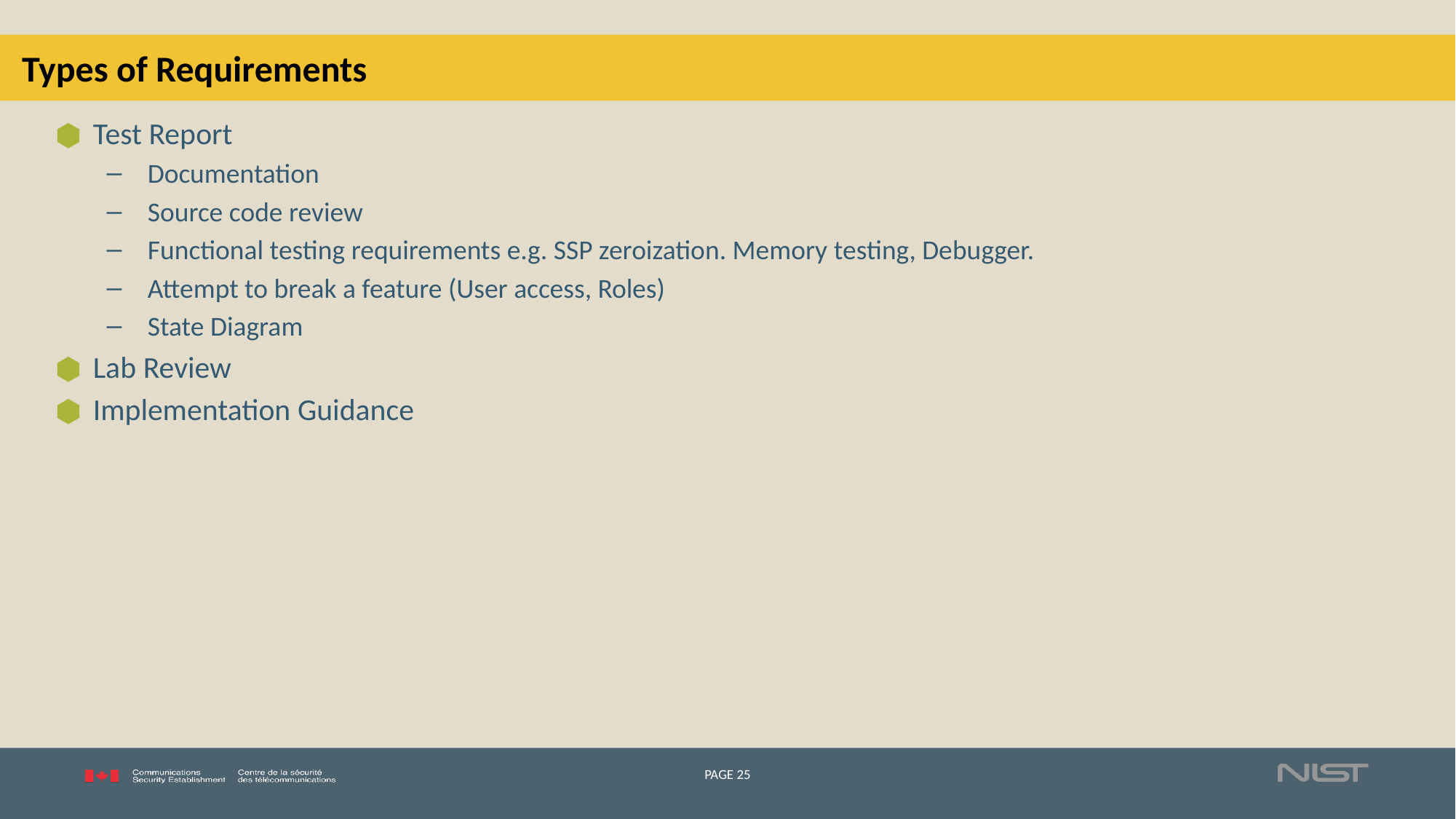

# Types of Requirements
Test Report
Documentation
Source code review
Functional testing requirements e.g. SSP zeroization. Memory testing, Debugger.
Attempt to break a feature (User access, Roles)
State Diagram
Lab Review
Implementation Guidance